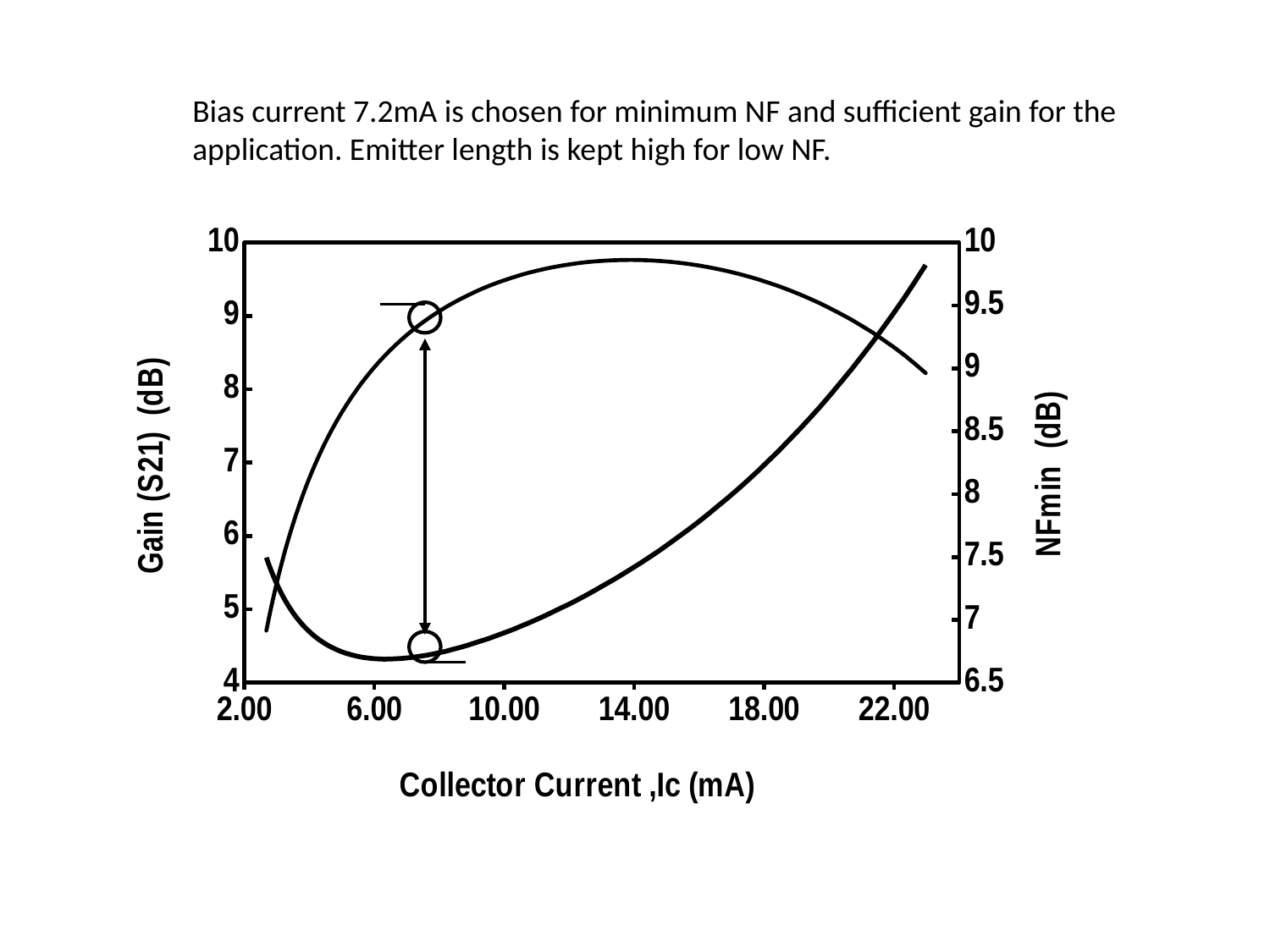

Bias current 7.2mA is chosen for minimum NF and sufficient gain for the application. Emitter length is kept high for low NF.

### Chart

| Category |  |  |
|---|---|---|